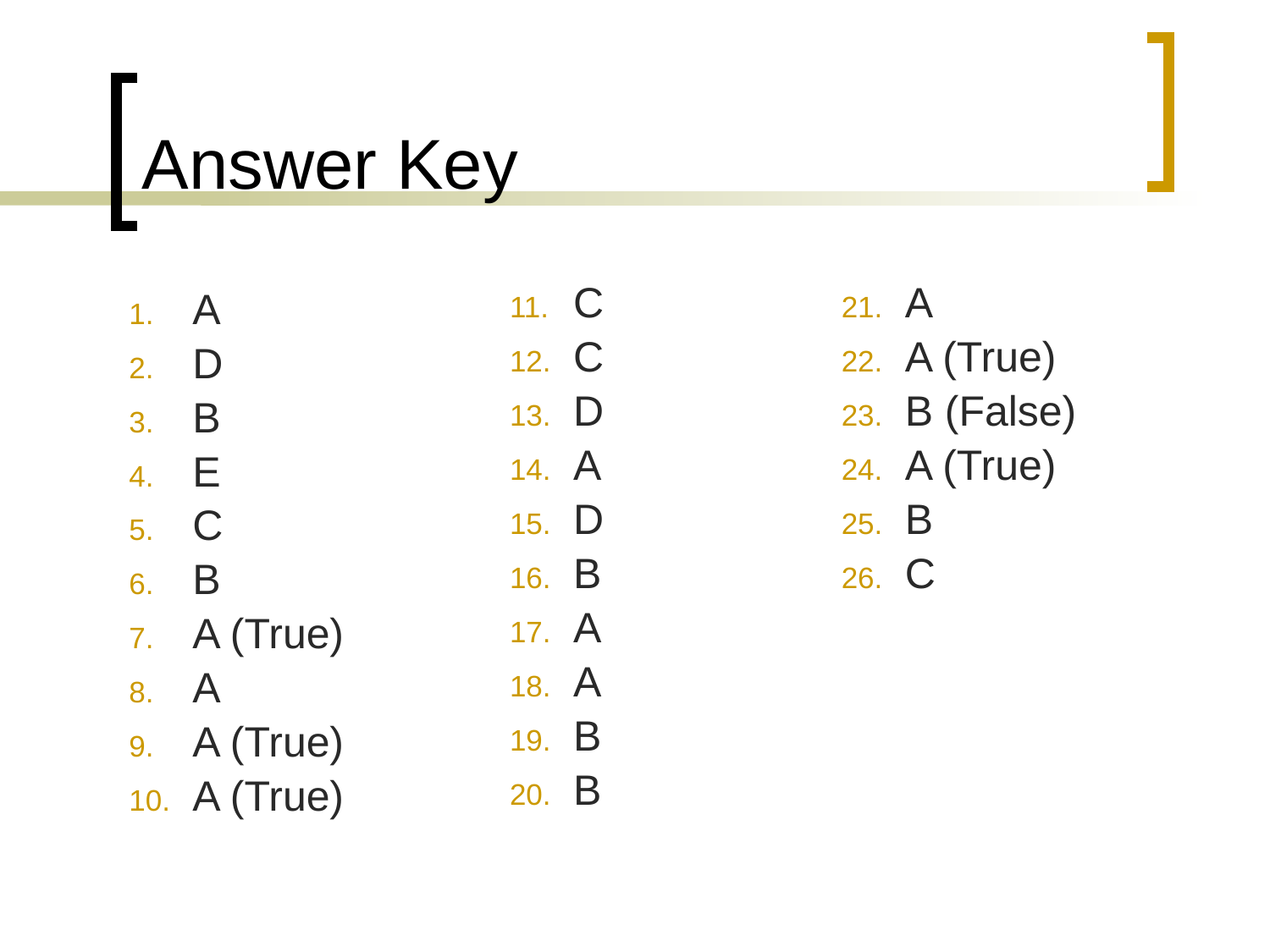

# Answer Key

A
D
B
E
C
B
A (True)
A
A (True)
A (True)

C
C
D
A
D
B
A
A
B
B

A
A (True)
B (False)
A (True)
B
C